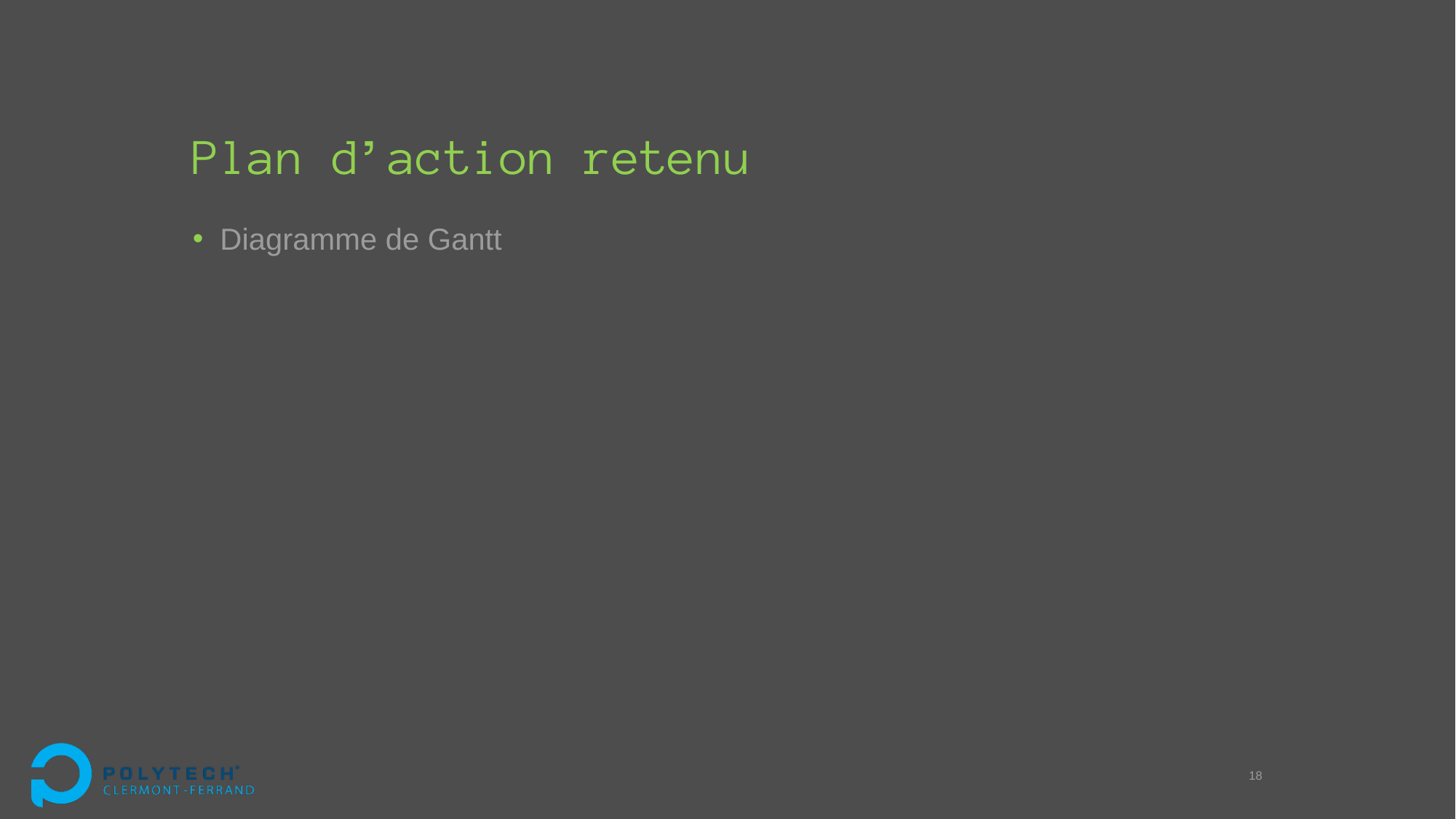

# Plan d’action retenu
Diagramme de Gantt
18